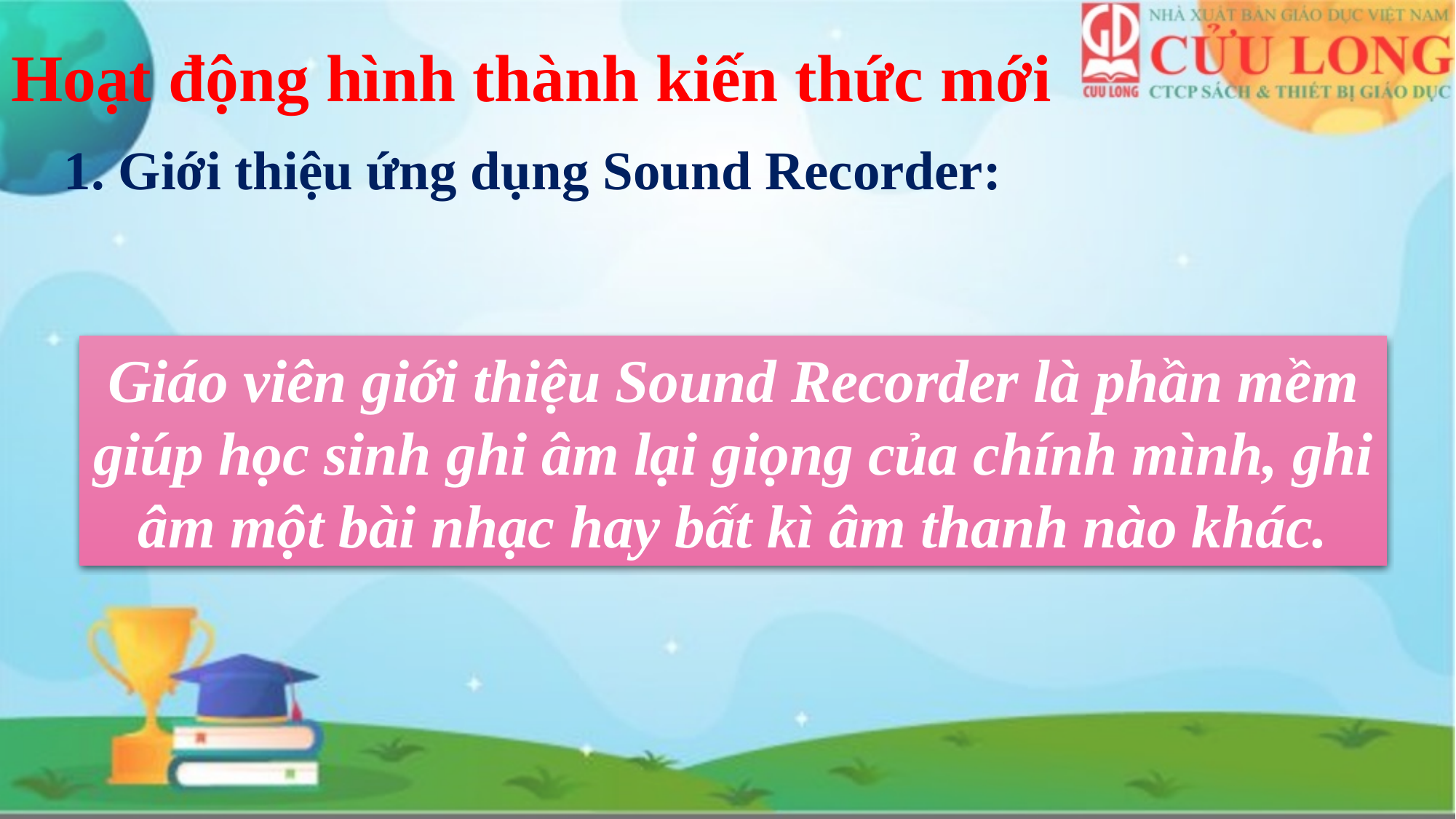

# Hoạt động hình thành kiến thức mới
1. Giới thiệu ứng dụng Sound Recorder:
Giáo viên giới thiệu Sound Recorder là phần mềm giúp học sinh ghi âm lại giọng của chính mình, ghi âm một bài nhạc hay bất kì âm thanh nào khác.